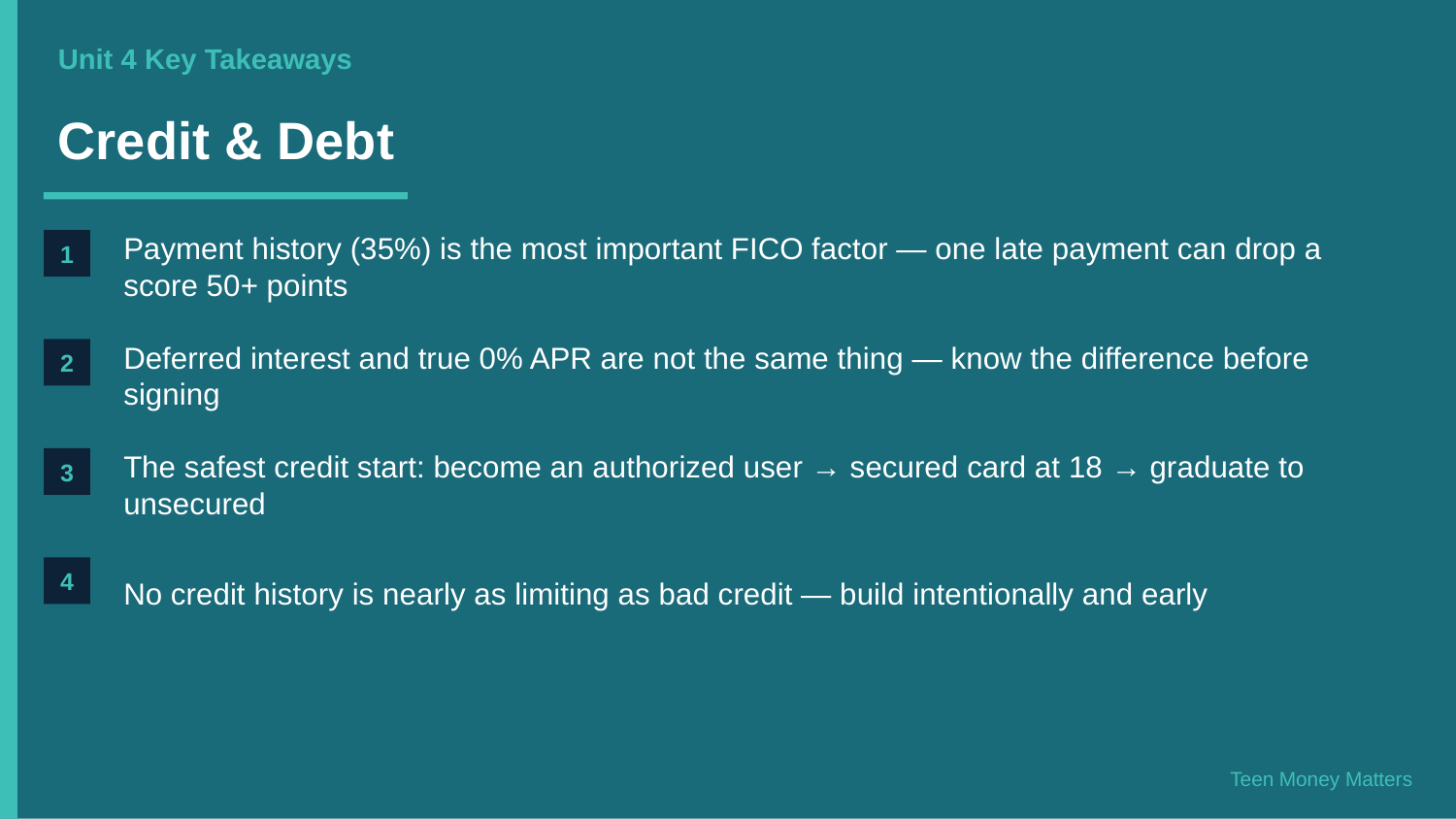

Unit 4 Key Takeaways
Credit & Debt

Payment history (35%) is the most important FICO factor — one late payment can drop a score 50+ points

1
Deferred interest and true 0% APR are not the same thing — know the difference before signing

2
The safest credit start: become an authorized user → secured card at 18 → graduate to unsecured

3
No credit history is nearly as limiting as bad credit — build intentionally and early

4
Teen Money Matters